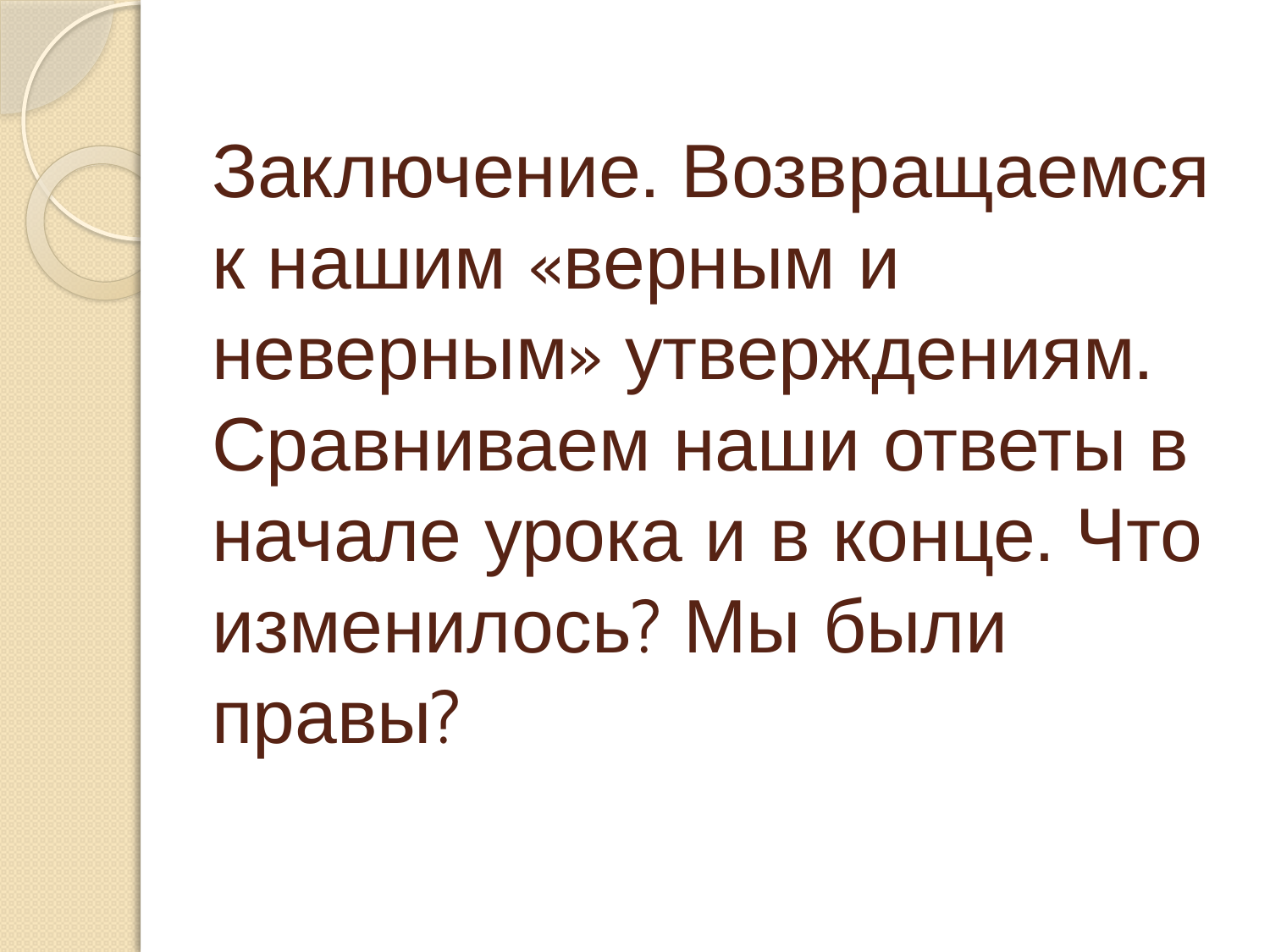

# Заключение. Возвращаемся к нашим «верным и неверным» утверждениям. Сравниваем наши ответы в начале урока и в конце. Что изменилось? Мы были правы?